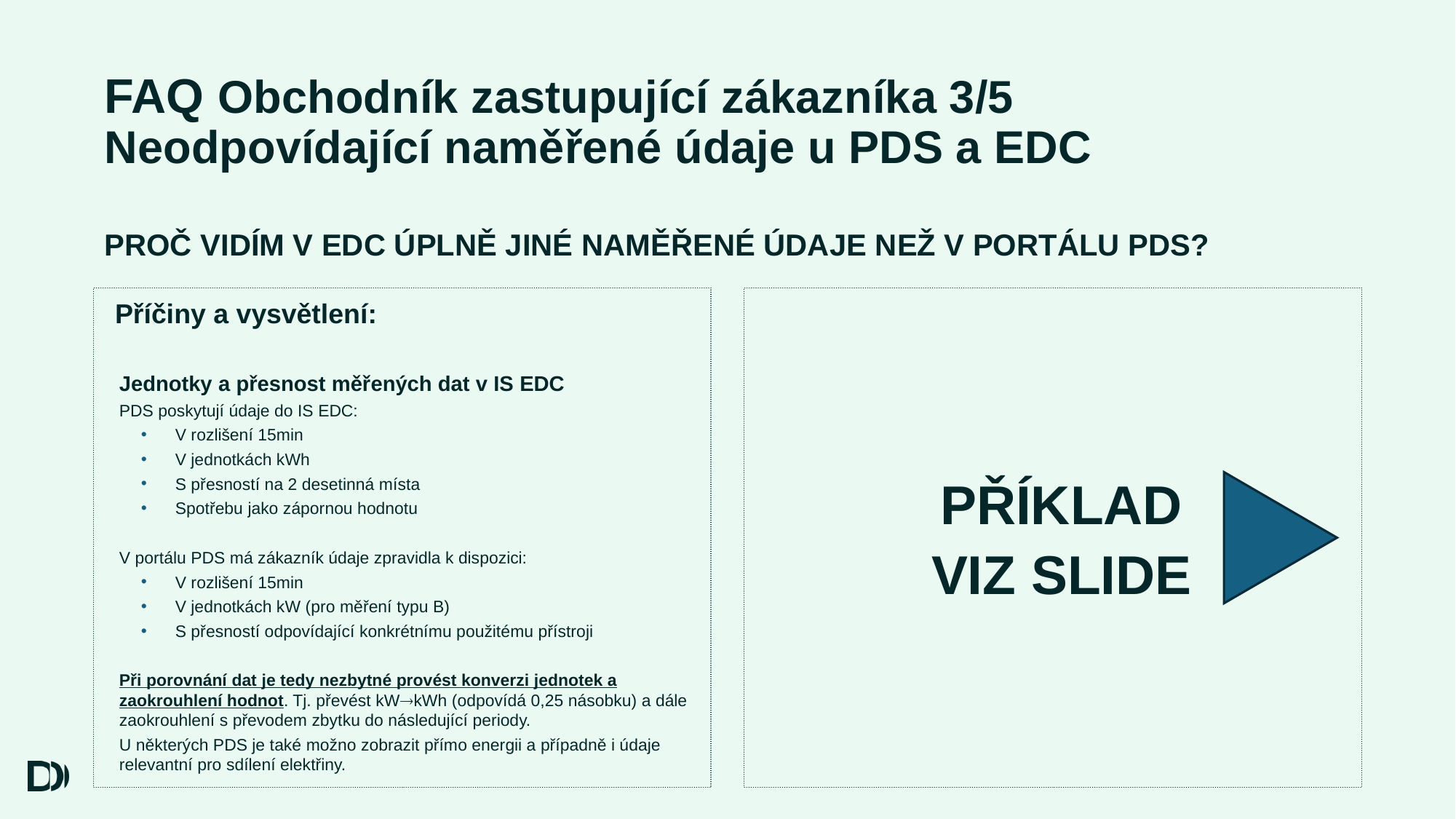

# FAQ Obchodník zastupující zákazníka 3/5 Neodpovídající naměřené údaje u PDS a EDC
Proč vidím v EDC úplně jiné naměřené údaje než v portálu PDS?
Příčiny a vysvětlení:

Jednotky a přesnost měřených dat v IS EDC
PDS poskytují údaje do IS EDC:
V rozlišení 15min
V jednotkách kWh
S přesností na 2 desetinná místa
Spotřebu jako zápornou hodnotu

V portálu PDS má zákazník údaje zpravidla k dispozici:
V rozlišení 15min
V jednotkách kW (pro měření typu B)
S přesností odpovídající konkrétnímu použitému přístroji

Při porovnání dat je tedy nezbytné provést konverzi jednotek a zaokrouhlení hodnot. Tj. převést kW→kWh (odpovídá 0,25 násobku) a dále zaokrouhlení s převodem zbytku do následující periody.
U některých PDS je také možno zobrazit přímo energii a případně i údaje relevantní pro sdílení elektřiny.
PŘÍKLAD
VIZ SLIDE